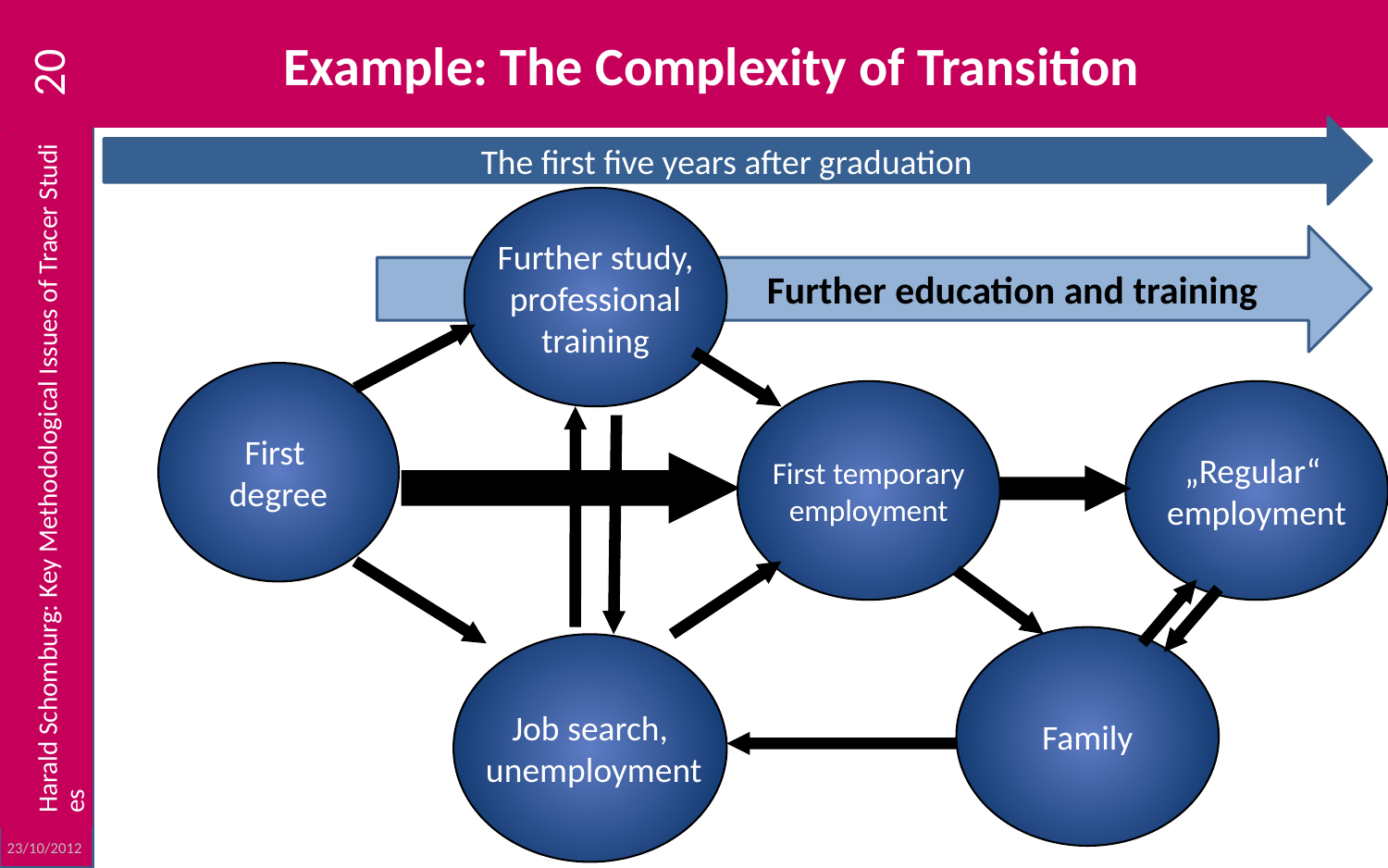

# Example: The Complexity of Transition
20
The first five years after graduation
Further study,
professional
training
                                          Further education and training

First
degree
First temporary
employment
„Regular“
employment

Harald Schomburg: Key Methodological Issues of Tracer Studies

Family
Job search,
 unemployment

23/10/2012